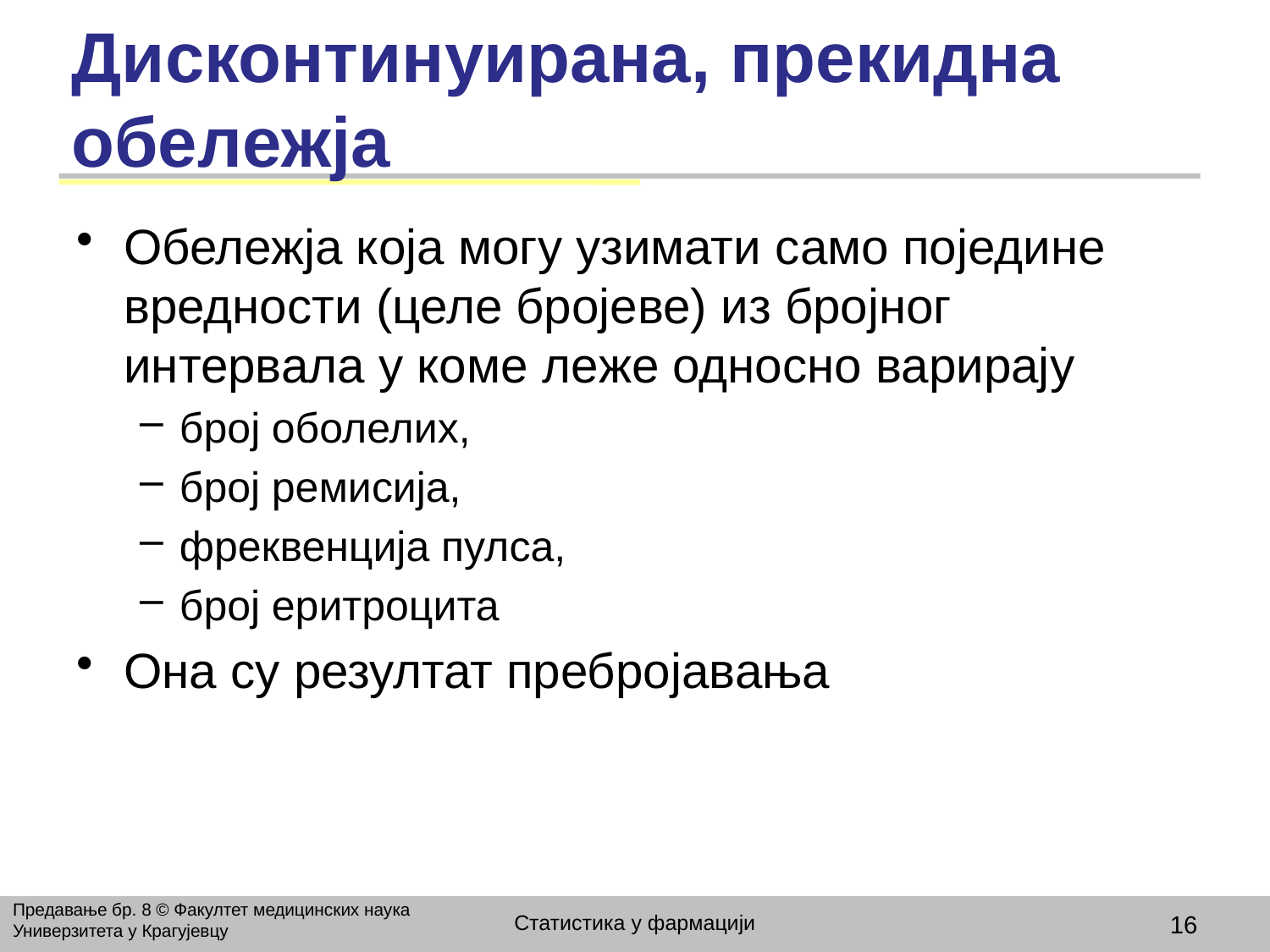

# Дисконтинуирана, прекидна обележја
Обележја која могу узимати само поједине вредности (целе бројеве) из бројног интервала у коме леже односно варирају
број оболелих,
број ремисија,
фреквенција пулса,
број еритроцита
Она су резултат пребројавања

Предавање бр. 8 © Факултет медицинских наука Универзитета у Крагујевцу
Статистика у фармацији
16